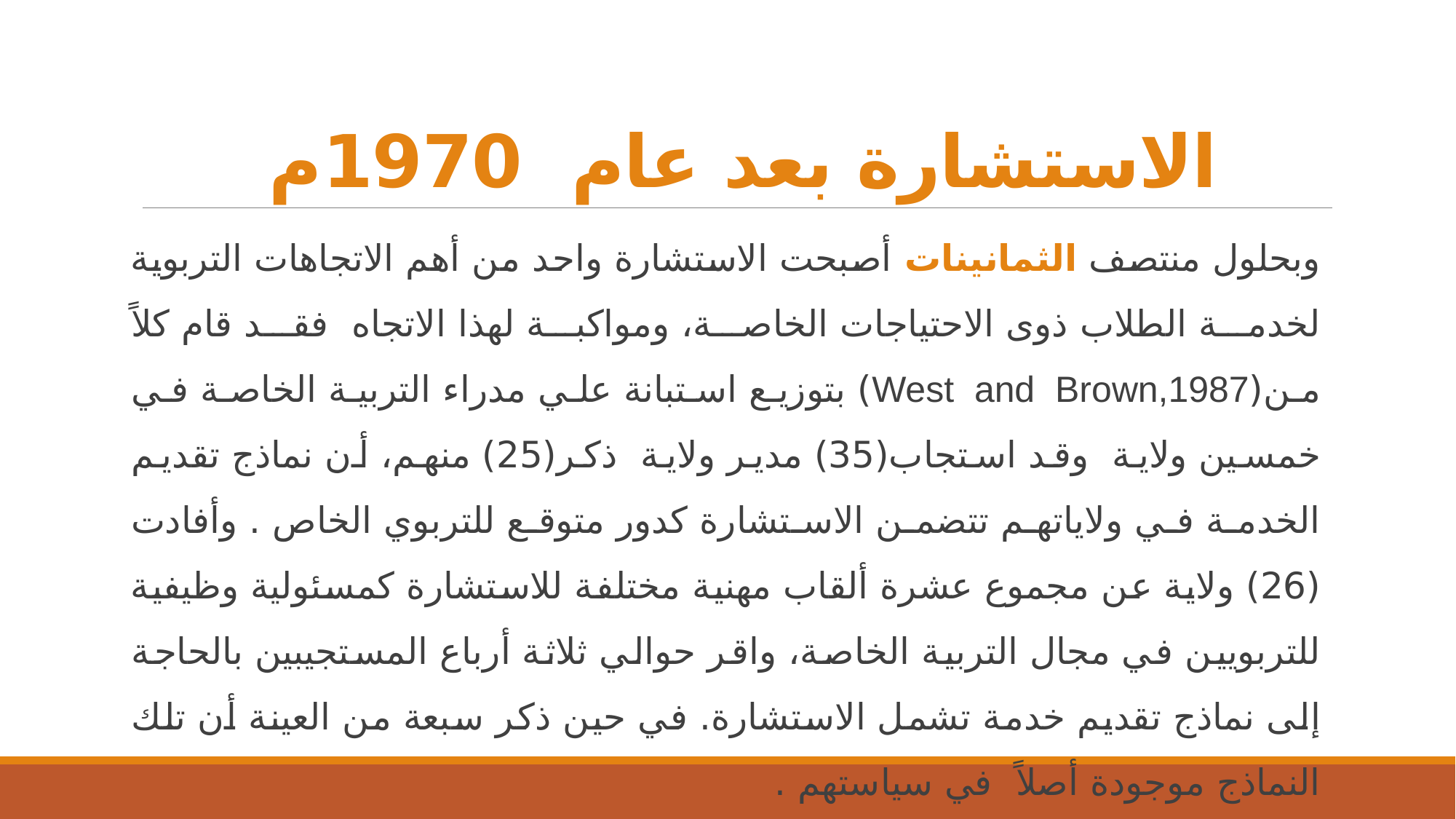

# الاستشارة بعد عام  1970م
وبحلول منتصف الثمانينات أصبحت الاستشارة واحد من أهم الاتجاهات التربوية لخدمة الطلاب ذوى الاحتياجات الخاصة، ومواكبة لهذا الاتجاه  فقد قام كلاً من(West and Brown,1987) بتوزيع استبانة علي مدراء التربية الخاصة في خمسين ولاية  وقد استجاب(35) مدير ولاية  ذكر(25) منهم، أن نماذج تقديم الخدمة في ولاياتهم تتضمن الاستشارة كدور متوقع للتربوي الخاص . وأفادت (26) ولاية عن مجموع عشرة ألقاب مهنية مختلفة للاستشارة كمسئولية وظيفية للتربويين في مجال التربية الخاصة، واقر حوالي ثلاثة أرباع المستجيبين بالحاجة إلى نماذج تقديم خدمة تشمل الاستشارة. في حين ذكر سبعة من العينة أن تلك النماذج موجودة أصلاً  في سياستهم .